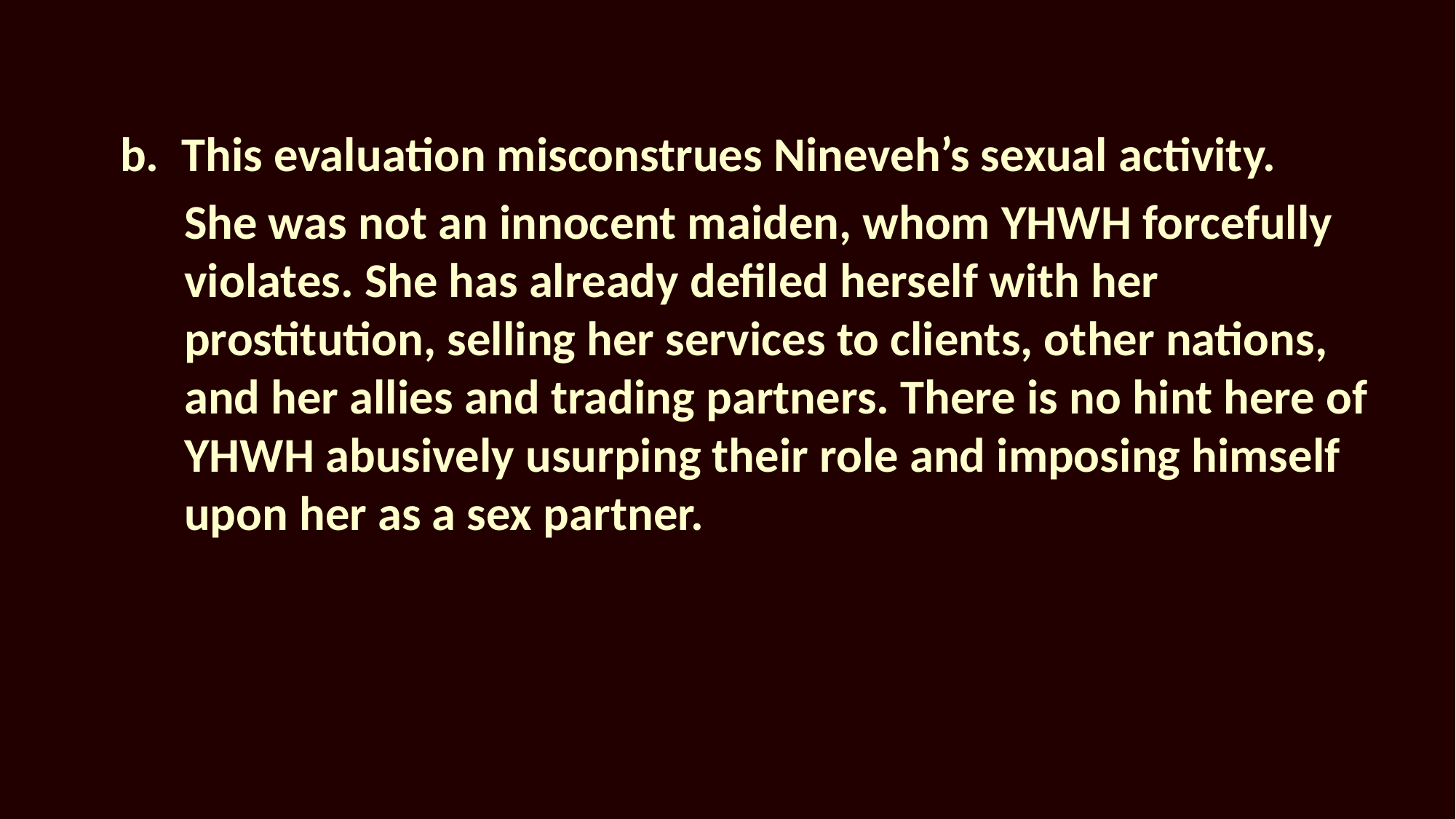

This evaluation misconstrues Nineveh’s sexual activity.
She was not an innocent maiden, whom YHWH forcefully violates. She has already defiled herself with her prostitution, selling her services to clients, other nations, and her allies and trading partners. There is no hint here of YHWH abusively usurping their role and imposing himself upon her as a sex partner.